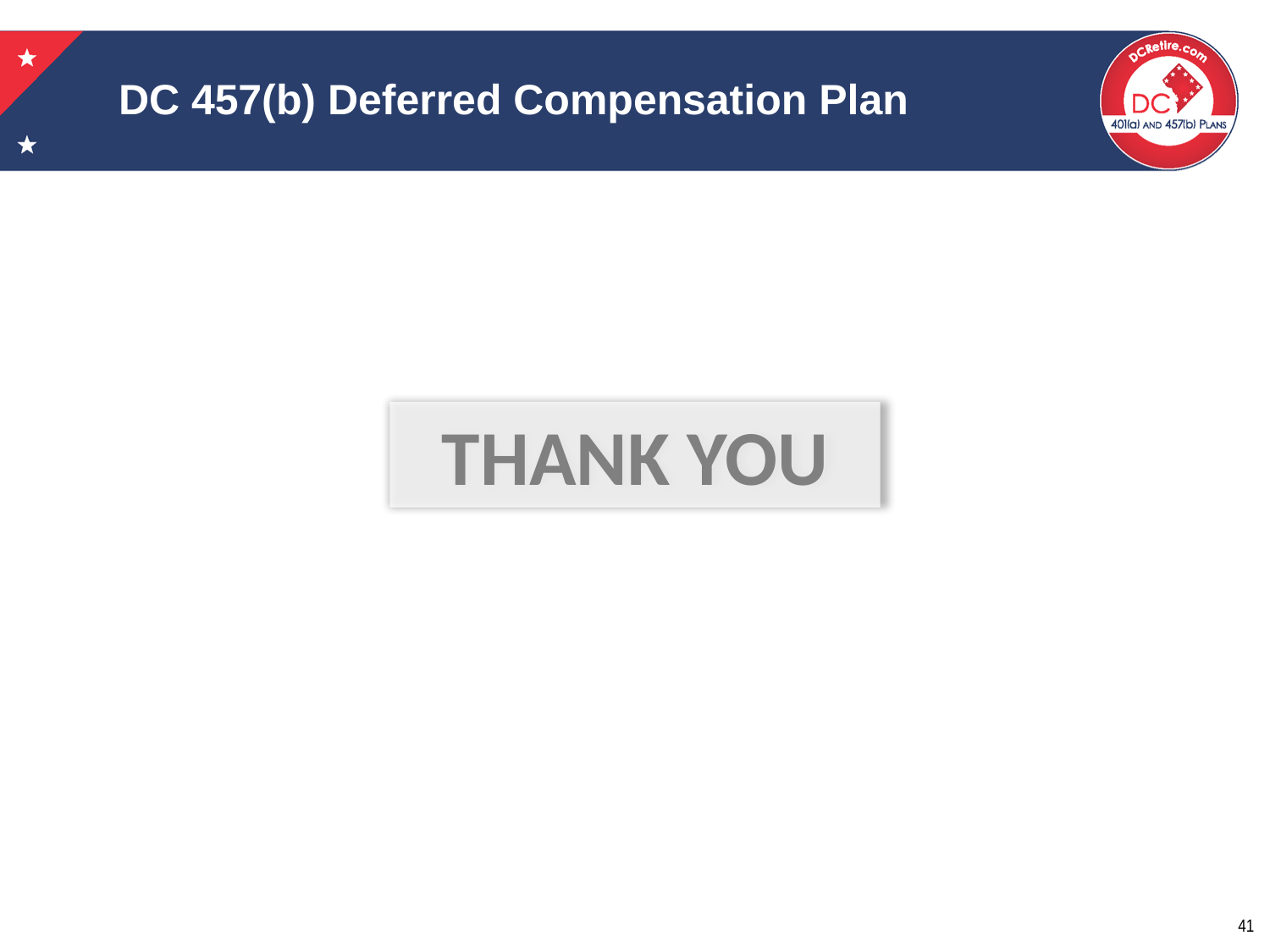

# DC 457(b) Deferred Compensation Plan
THANK YOU